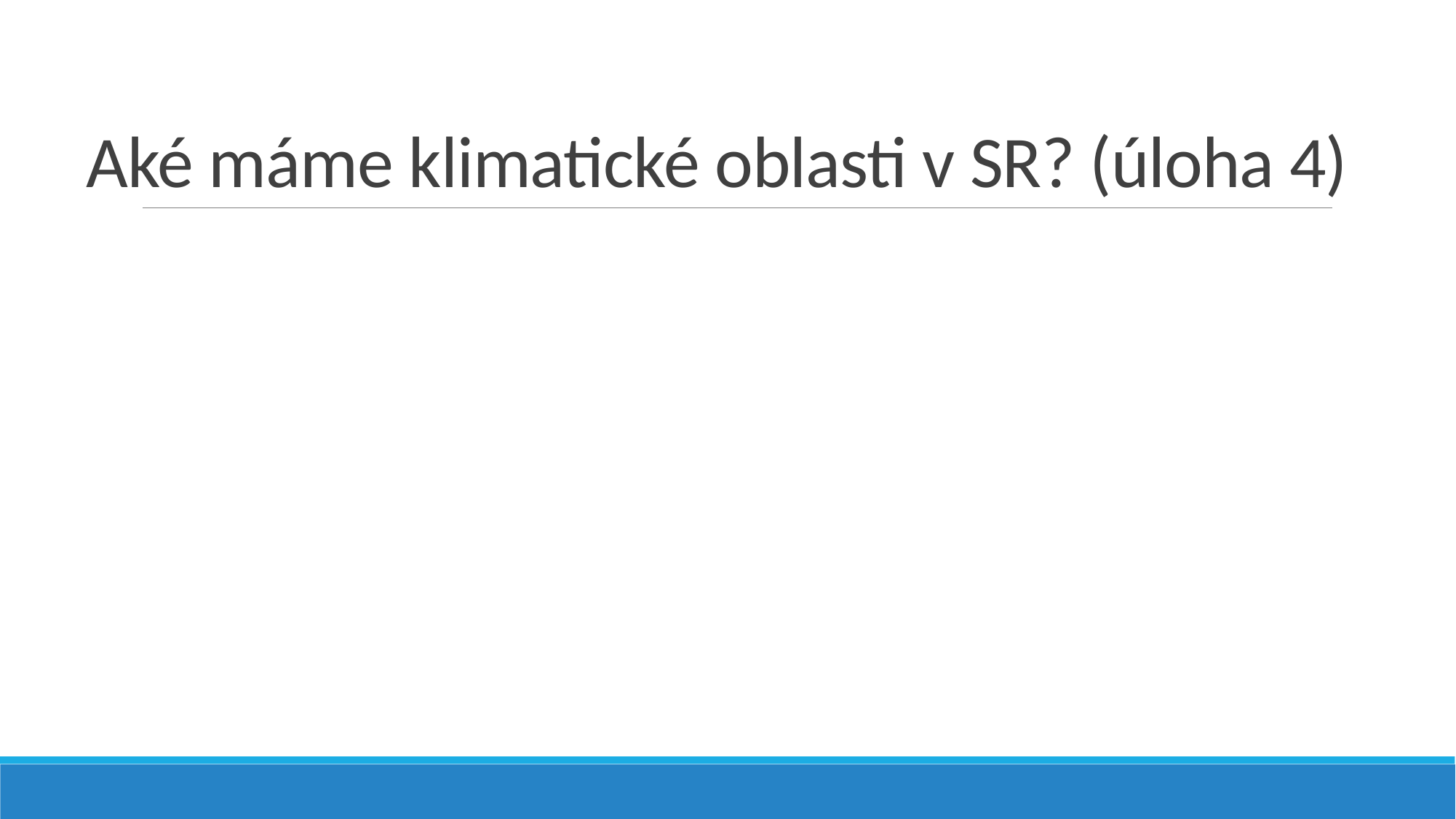

# Aké máme klimatické oblasti v SR? (úloha 4)